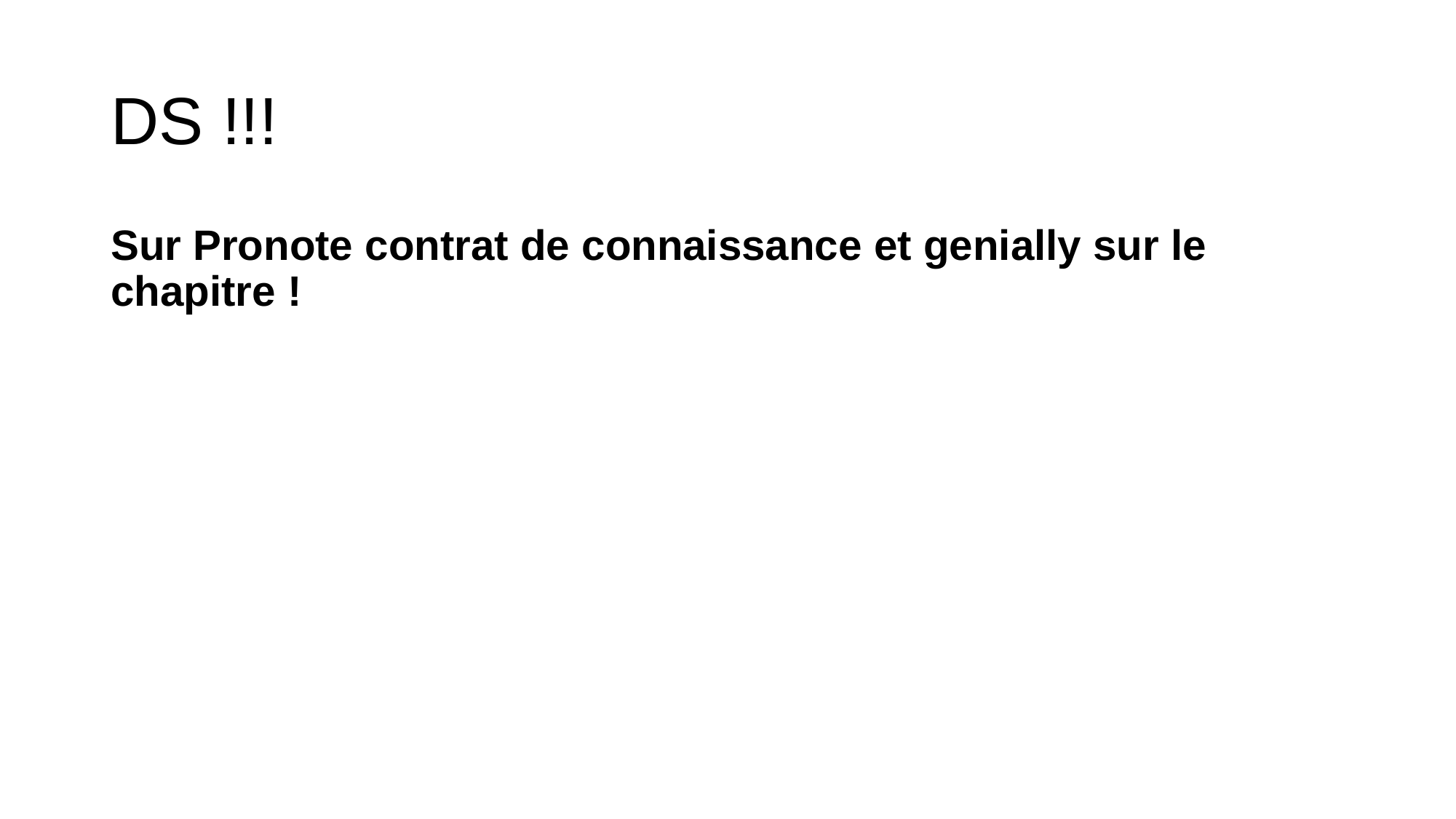

# DS !!!
Sur Pronote contrat de connaissance et genially sur le chapitre !